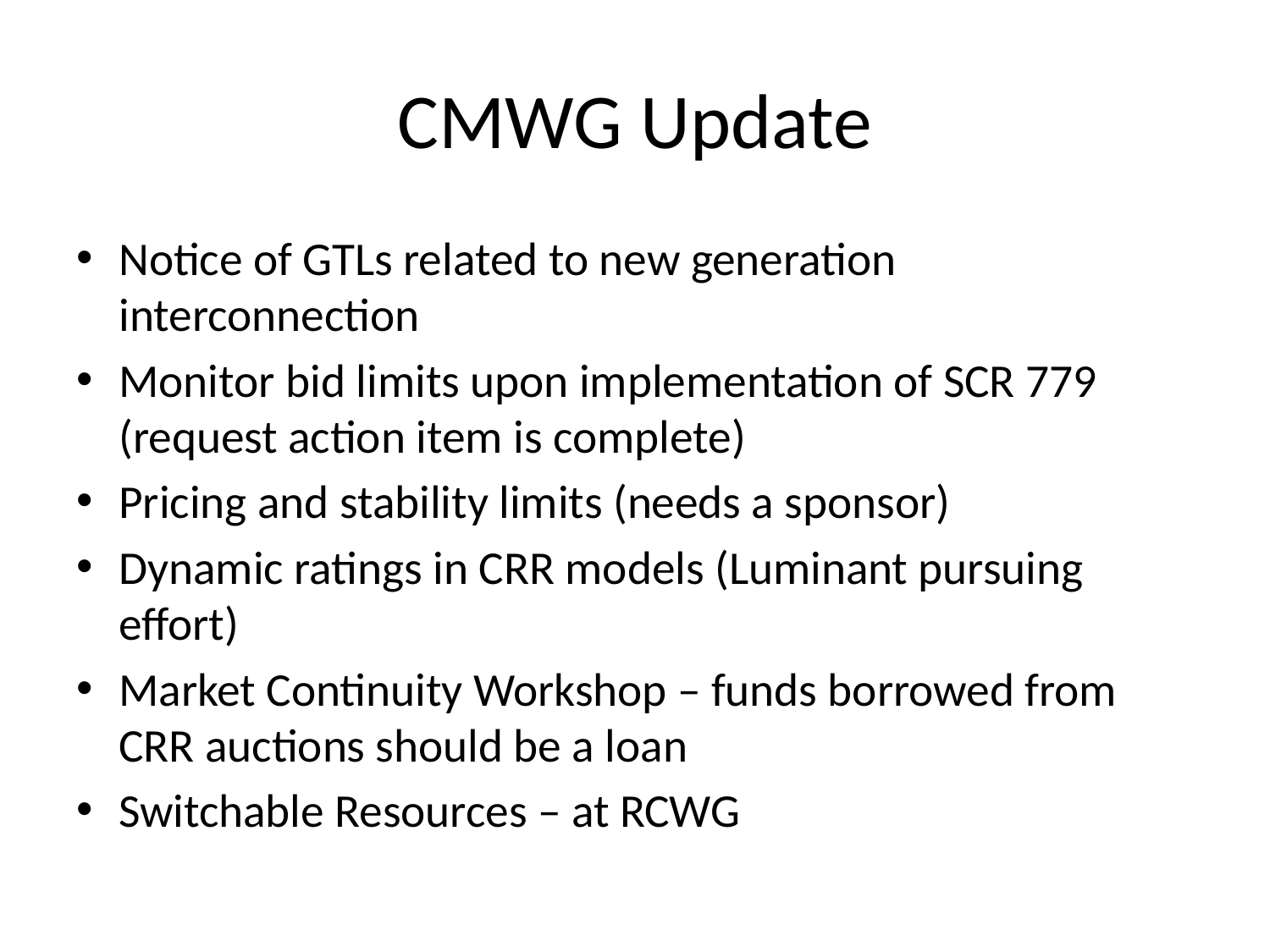

# CMWG Update
Notice of GTLs related to new generation interconnection
Monitor bid limits upon implementation of SCR 779 (request action item is complete)
Pricing and stability limits (needs a sponsor)
Dynamic ratings in CRR models (Luminant pursuing effort)
Market Continuity Workshop – funds borrowed from CRR auctions should be a loan
Switchable Resources – at RCWG